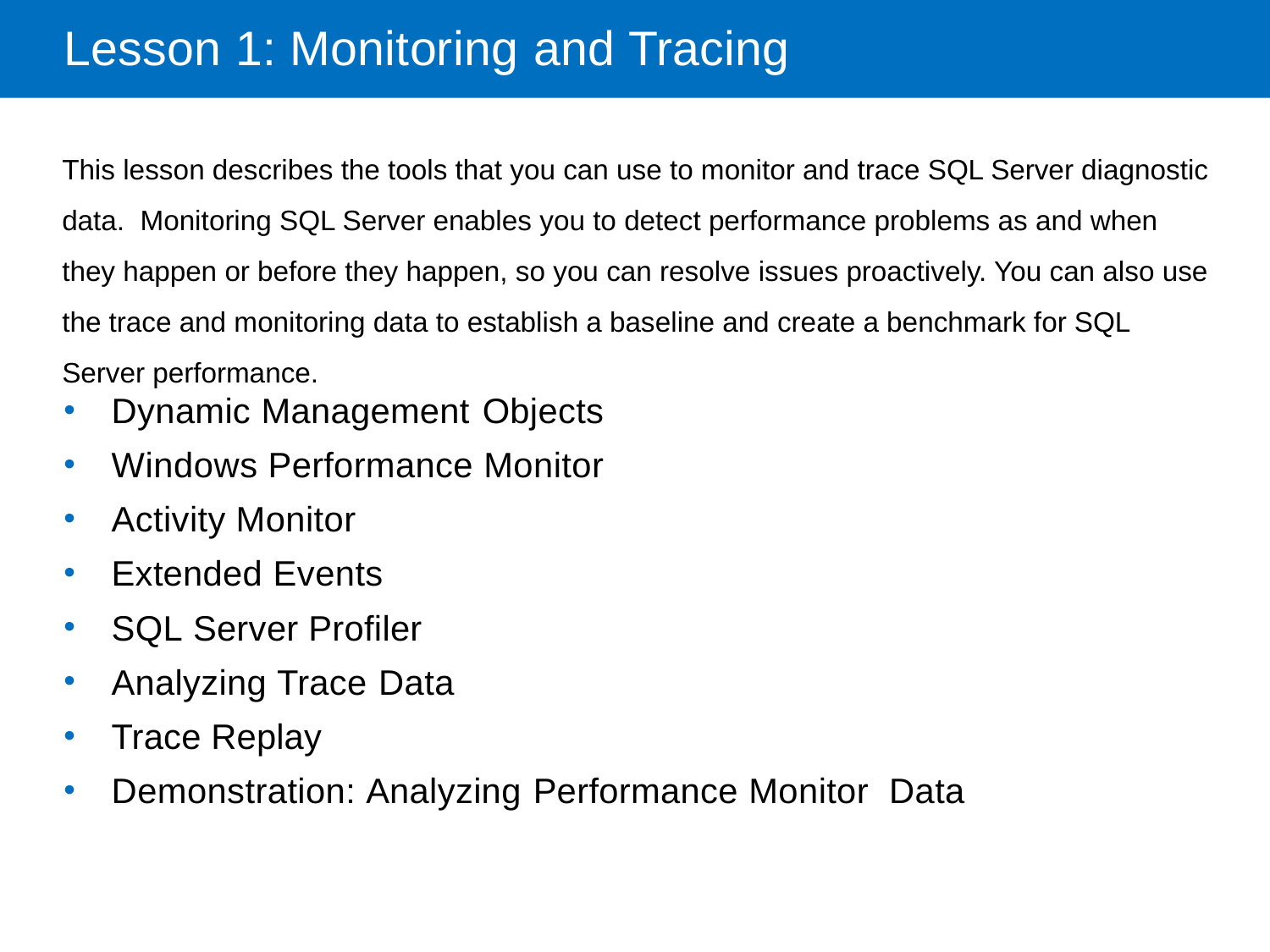

Lesson 1: Monitoring and Tracing

This lesson describes the tools that you can use to monitor and trace SQL Server diagnostic data.  Monitoring SQL Server enables you to detect performance problems as and when they happen or before they happen, so you can resolve issues proactively. You can also use the trace and monitoring data to establish a baseline and create a benchmark for SQL Server performance.
Dynamic Management Objects
Windows Performance Monitor
Activity Monitor
Extended Events
SQL Server Profiler
Analyzing Trace Data
Trace Replay
Demonstration: Analyzing Performance Monitor  Data